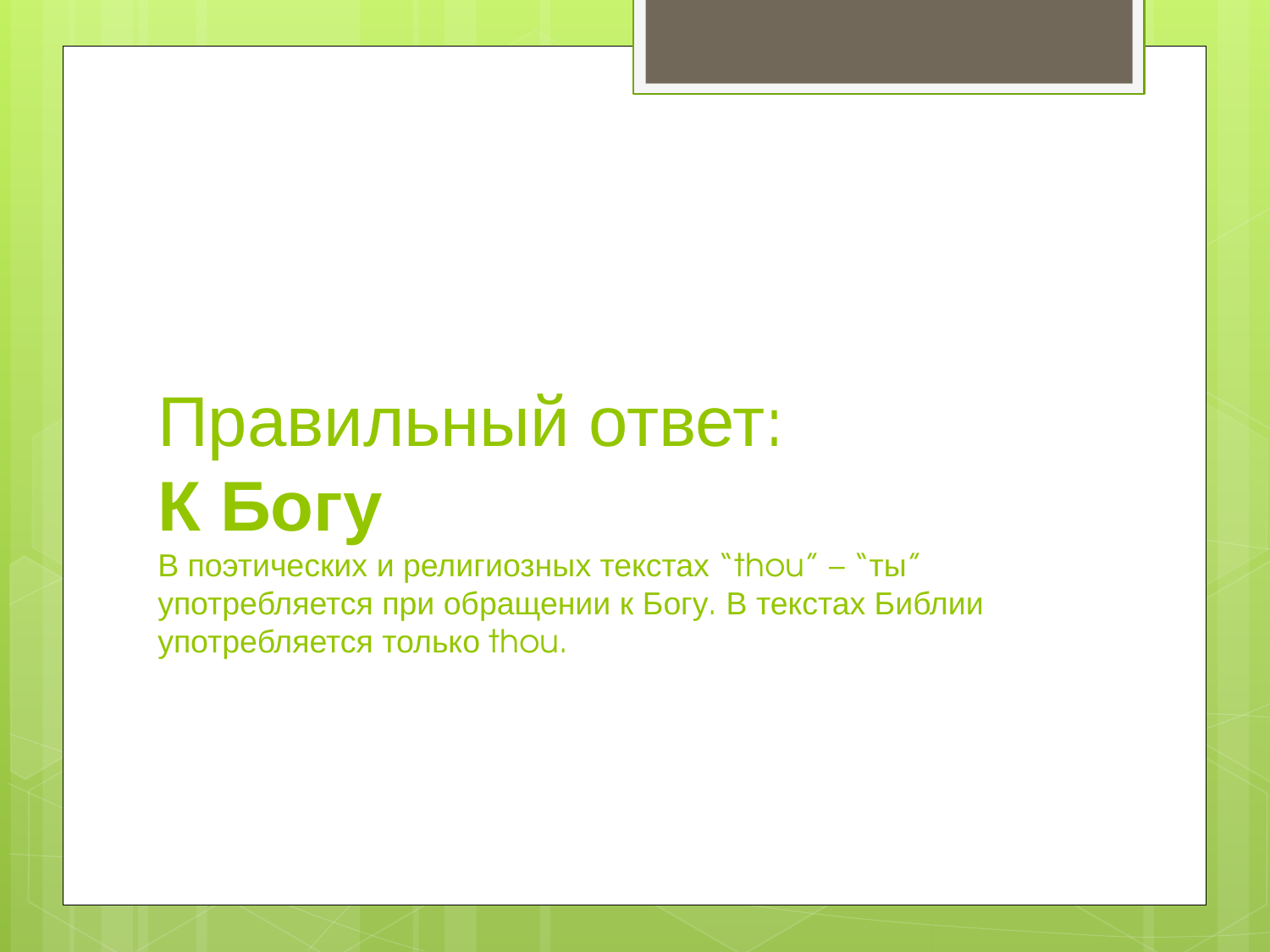

# Правильный ответ: К Богу В поэтических и религиозных текстах “thou” – “ты”  употребляется при обращении к Богу. В текстах Библии употребляется только thou.